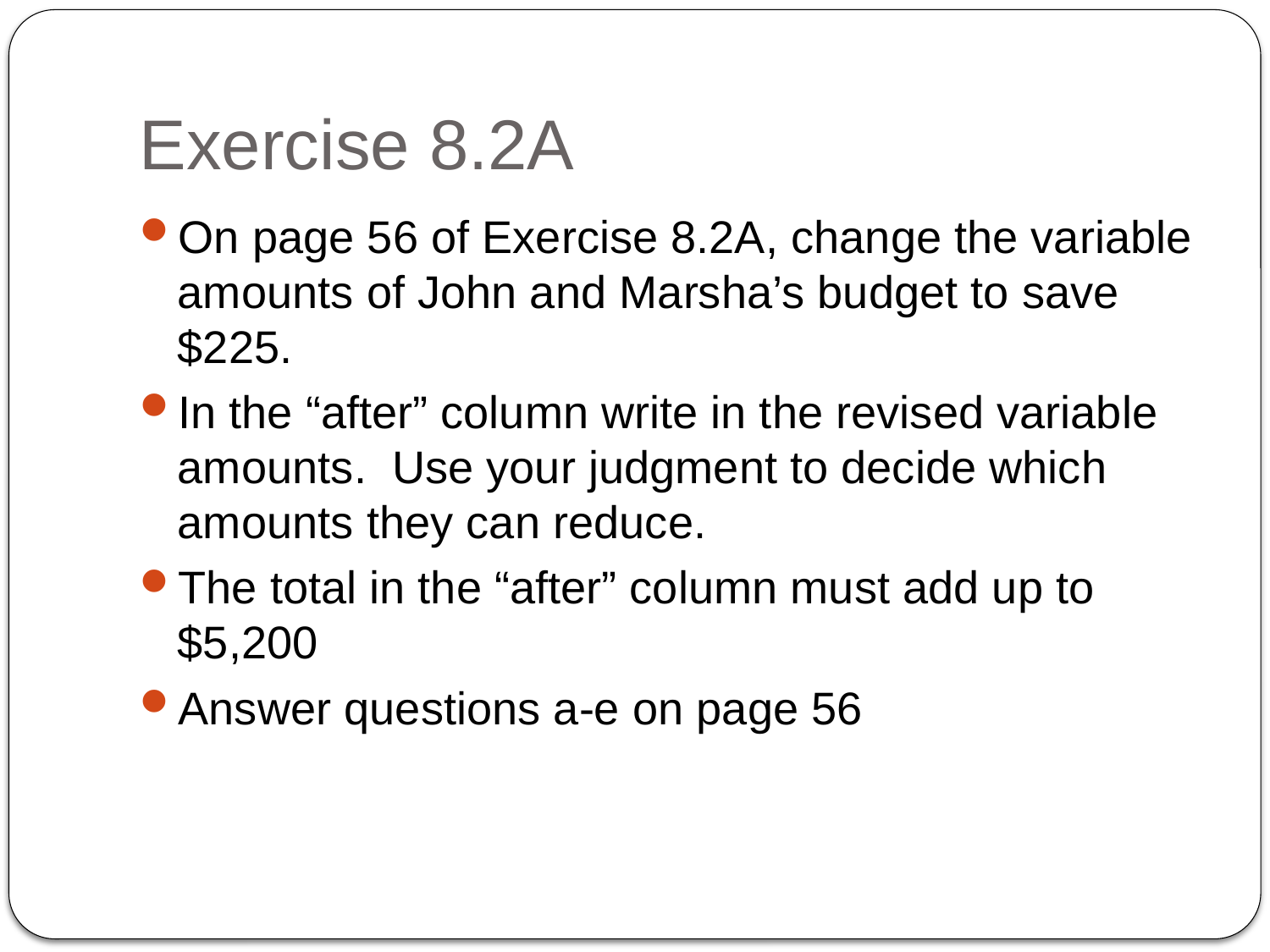

# Exercise 8.2A
On page 56 of Exercise 8.2A, change the variable amounts of John and Marsha’s budget to save $225.
In the “after” column write in the revised variable amounts.  Use your judgment to decide which amounts they can reduce.
The total in the “after” column must add up to $5,200
Answer questions a-e on page 56